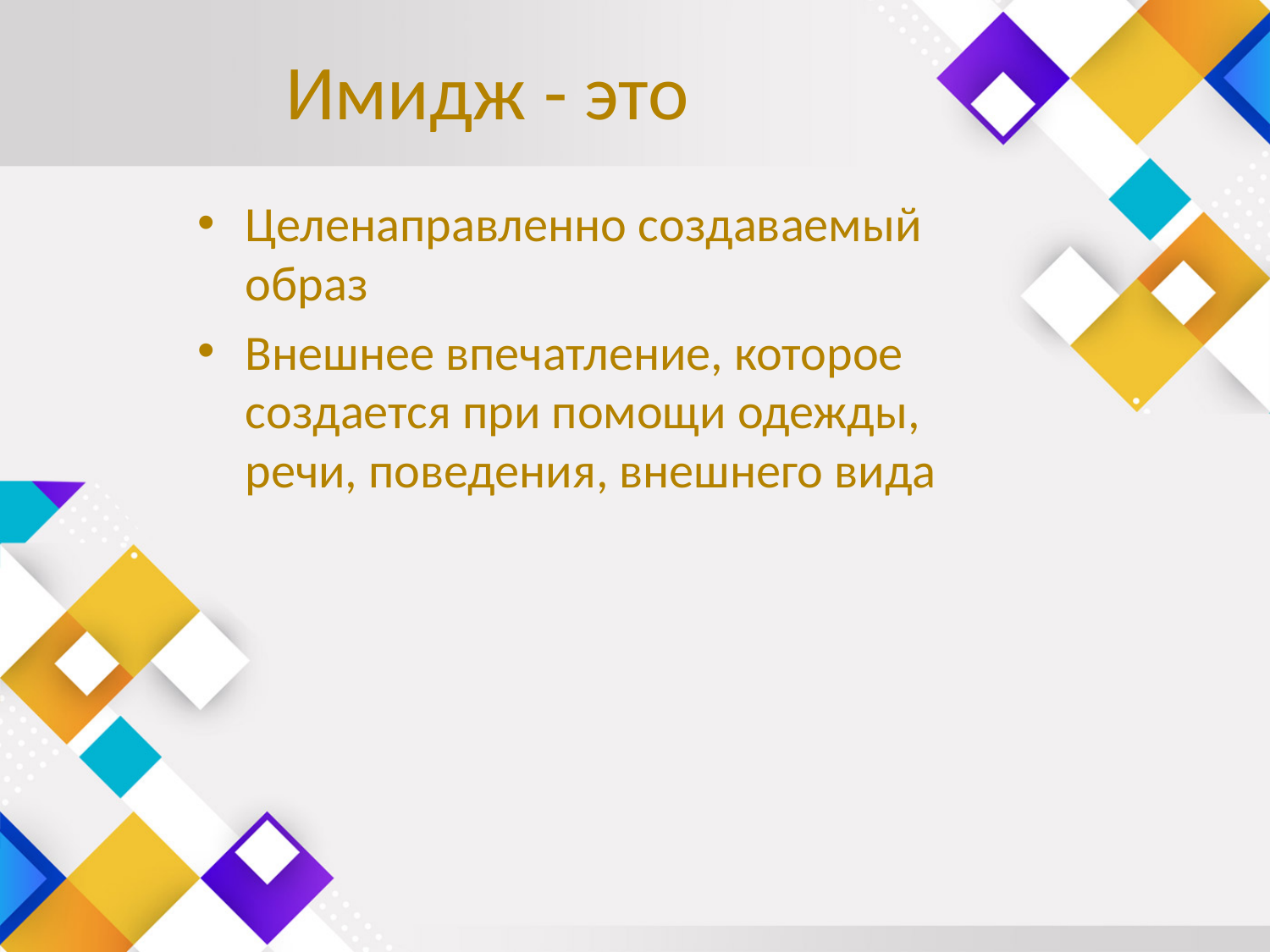

# Имидж - это
Целенаправленно создаваемый образ
Внешнее впечатление, которое создается при помощи одежды, речи, поведения, внешнего вида